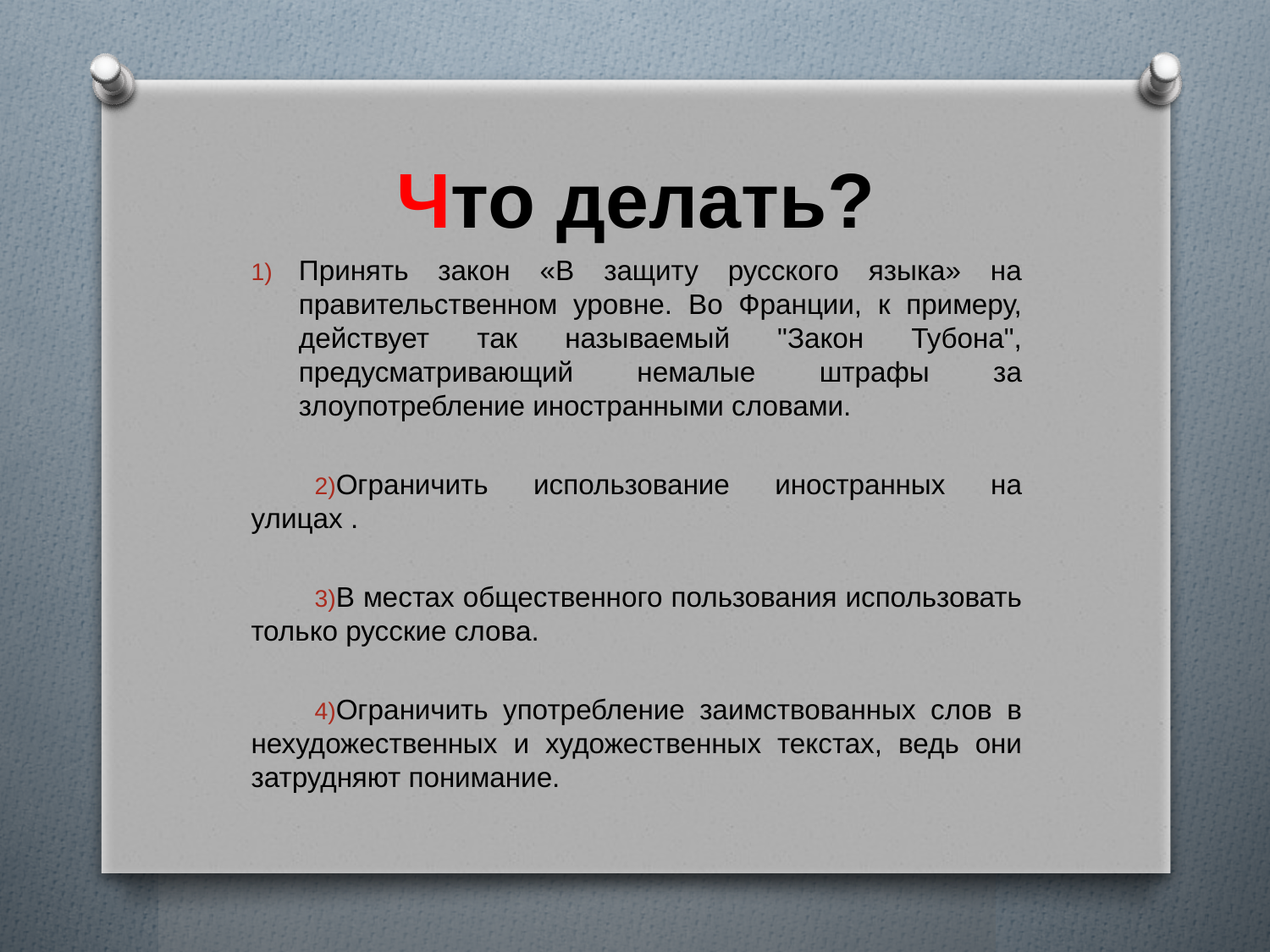

# Что делать?
Принять закон «В защиту русского языка» на правительственном уровне. Во Франции, к примеру, действует так называемый "Закон Тубона", предусматривающий немалые штрафы за злоупотребление иностранными словами.

Ограничить использование иностранных на улицах .

В местах общественного пользования использовать только русские слова.

Ограничить употребление заимствованных слов в нехудожественных и художественных текстах, ведь они затрудняют понимание.